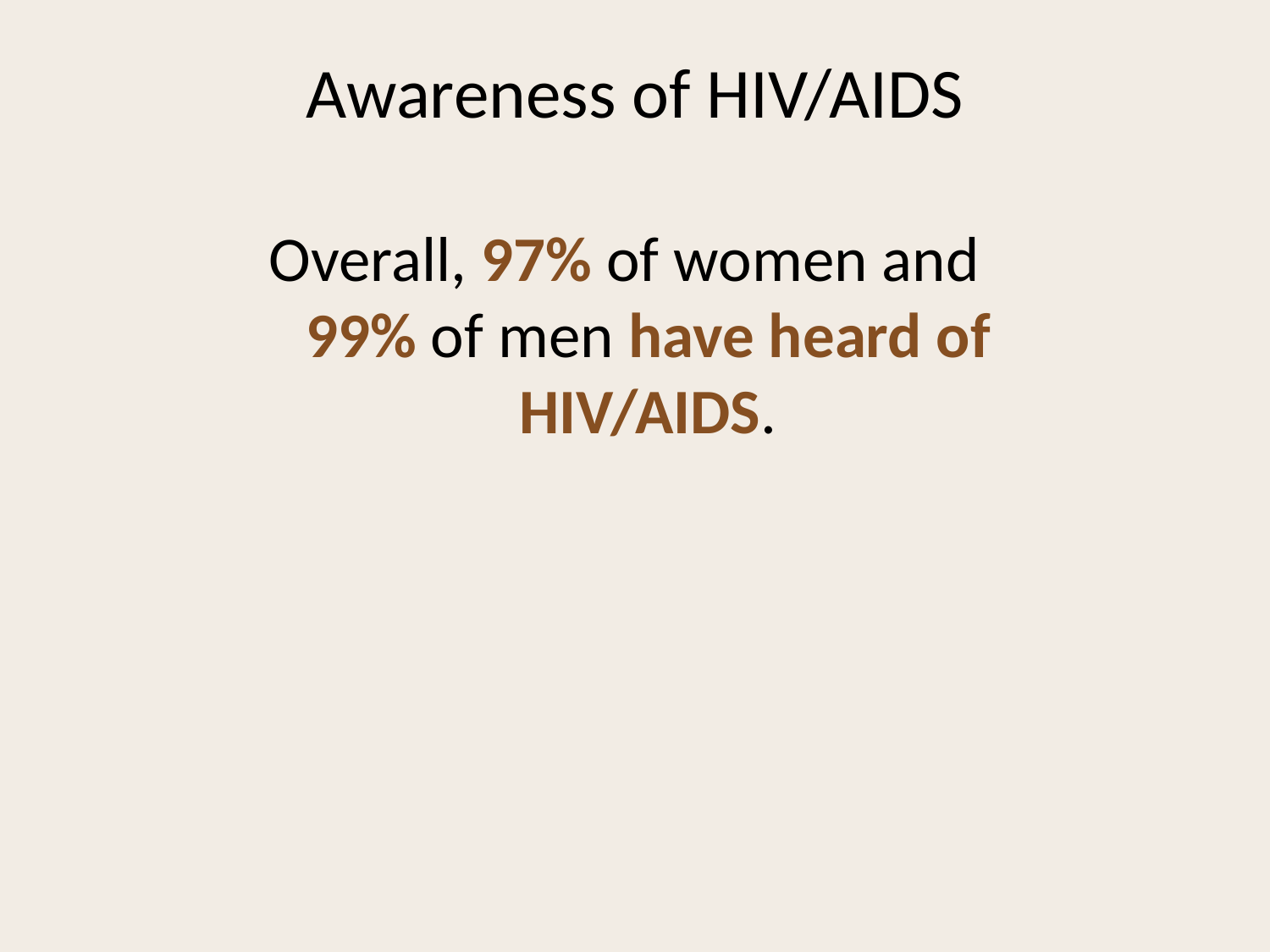

# Awareness of HIV/AIDS
Overall, 97% of women and 99% of men have heard of HIV/AIDS.